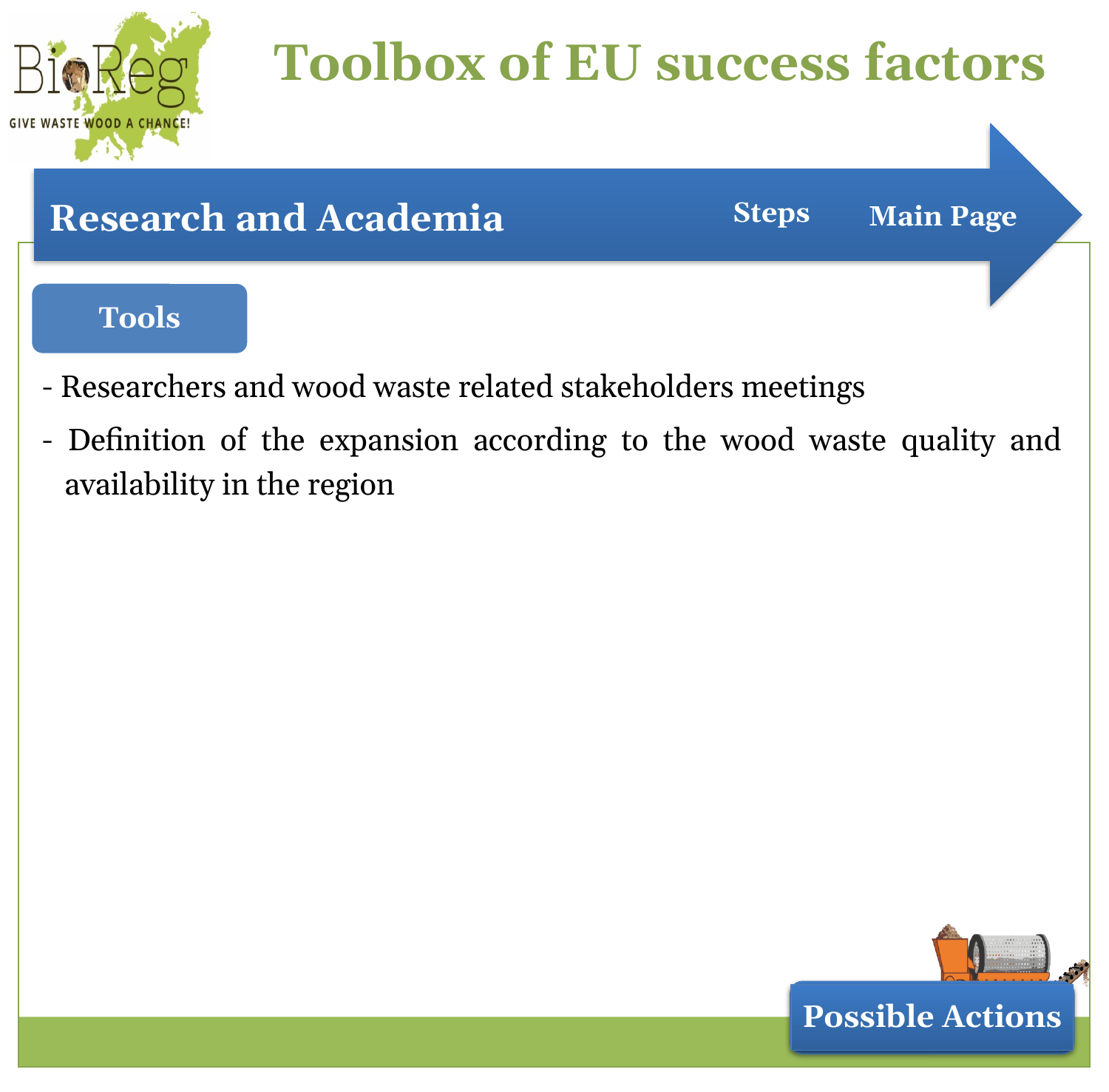

Research and Academia

Steps

Main Page

Tools
- Researchers and wood waste related stakeholders meetings
- Definition of the expansion according to the wood waste quality and availability in the region

Possible Actions